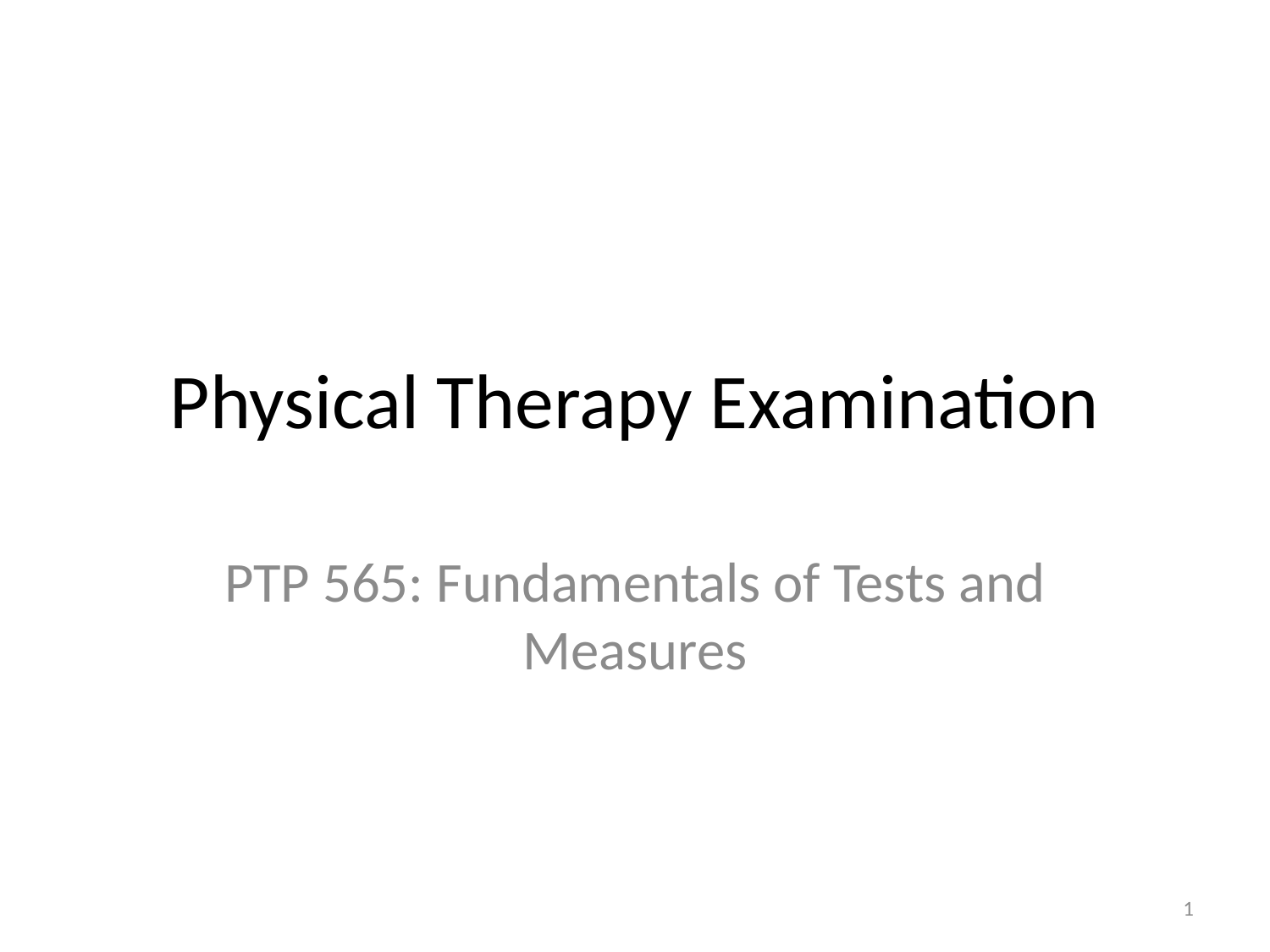

# Physical Therapy Examination
PTP 565: Fundamentals of Tests and Measures
1